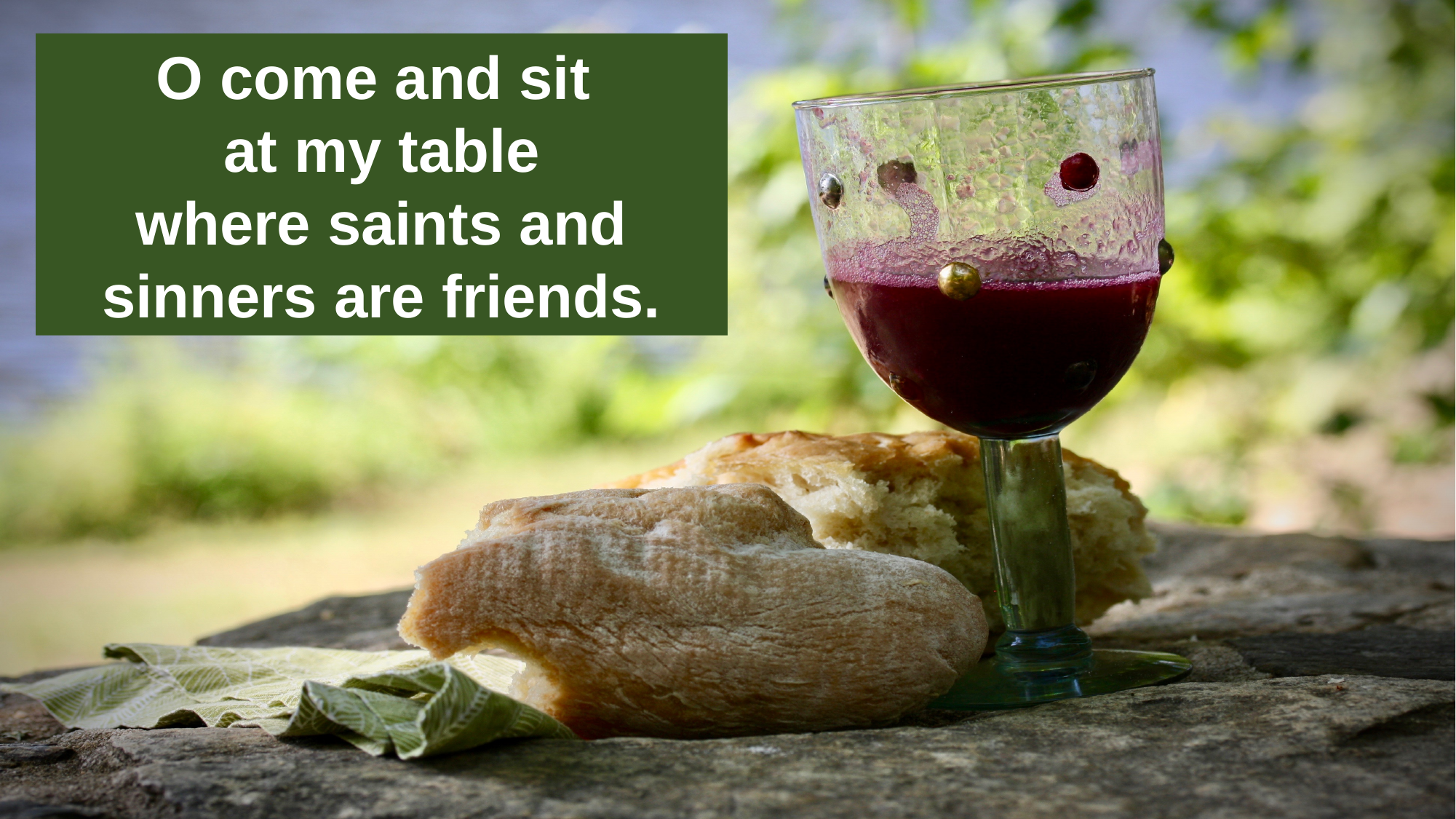

O come and sit
at my table
where saints and sinners are friends.